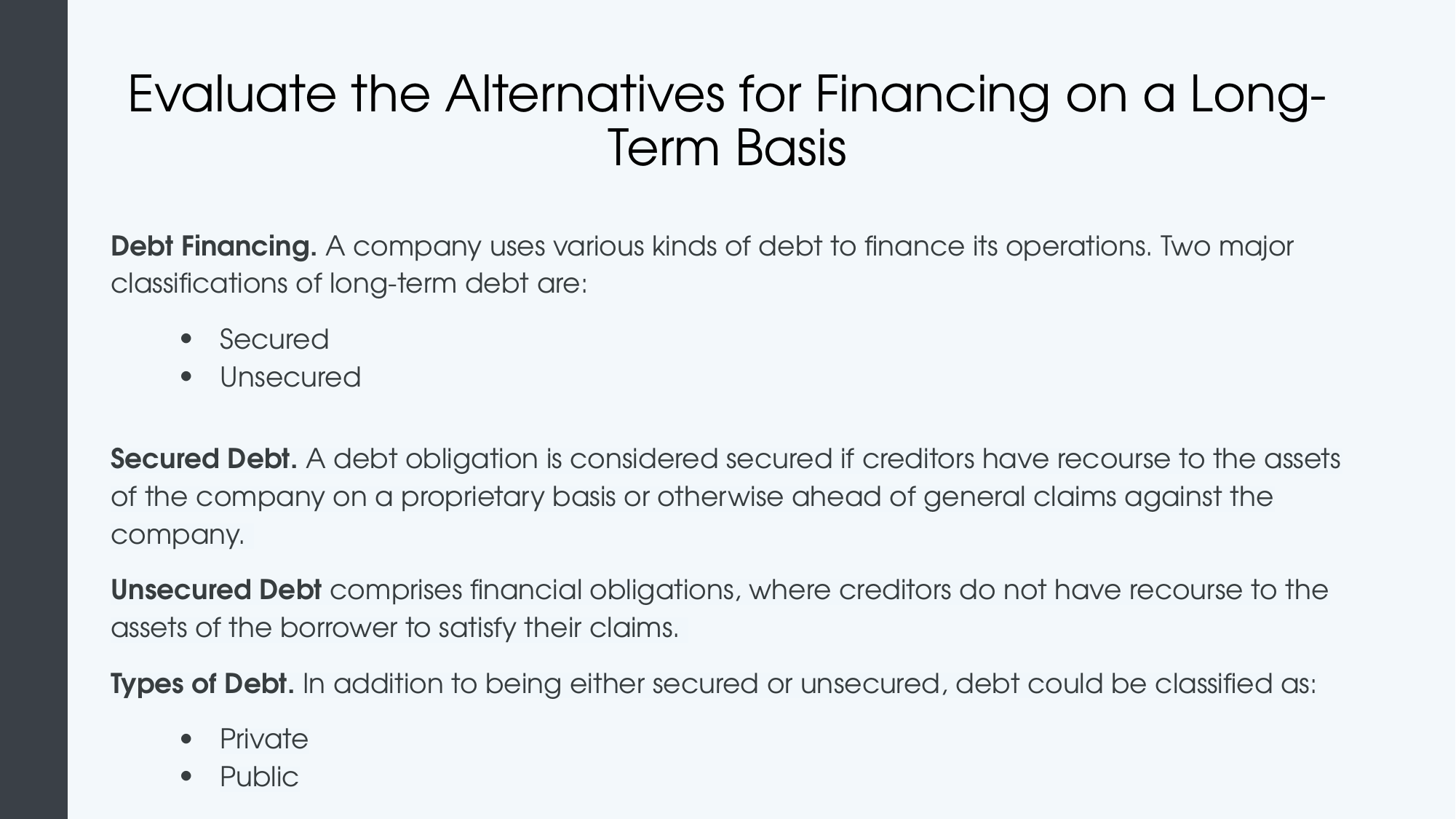

# Evaluate the Alternatives for Financing on a Long-Term Basis
Debt Financing. A company uses various kinds of debt to finance its operations. Two major classifications of long-term debt are:
Secured
Unsecured
Secured Debt. A debt obligation is considered secured if creditors have recourse to the assets of the company on a proprietary basis or otherwise ahead of general claims against the company.
Unsecured Debt comprises financial obligations, where creditors do not have recourse to the assets of the borrower to satisfy their claims.
Types of Debt. In addition to being either secured or unsecured, debt could be classified as:
Private
Public